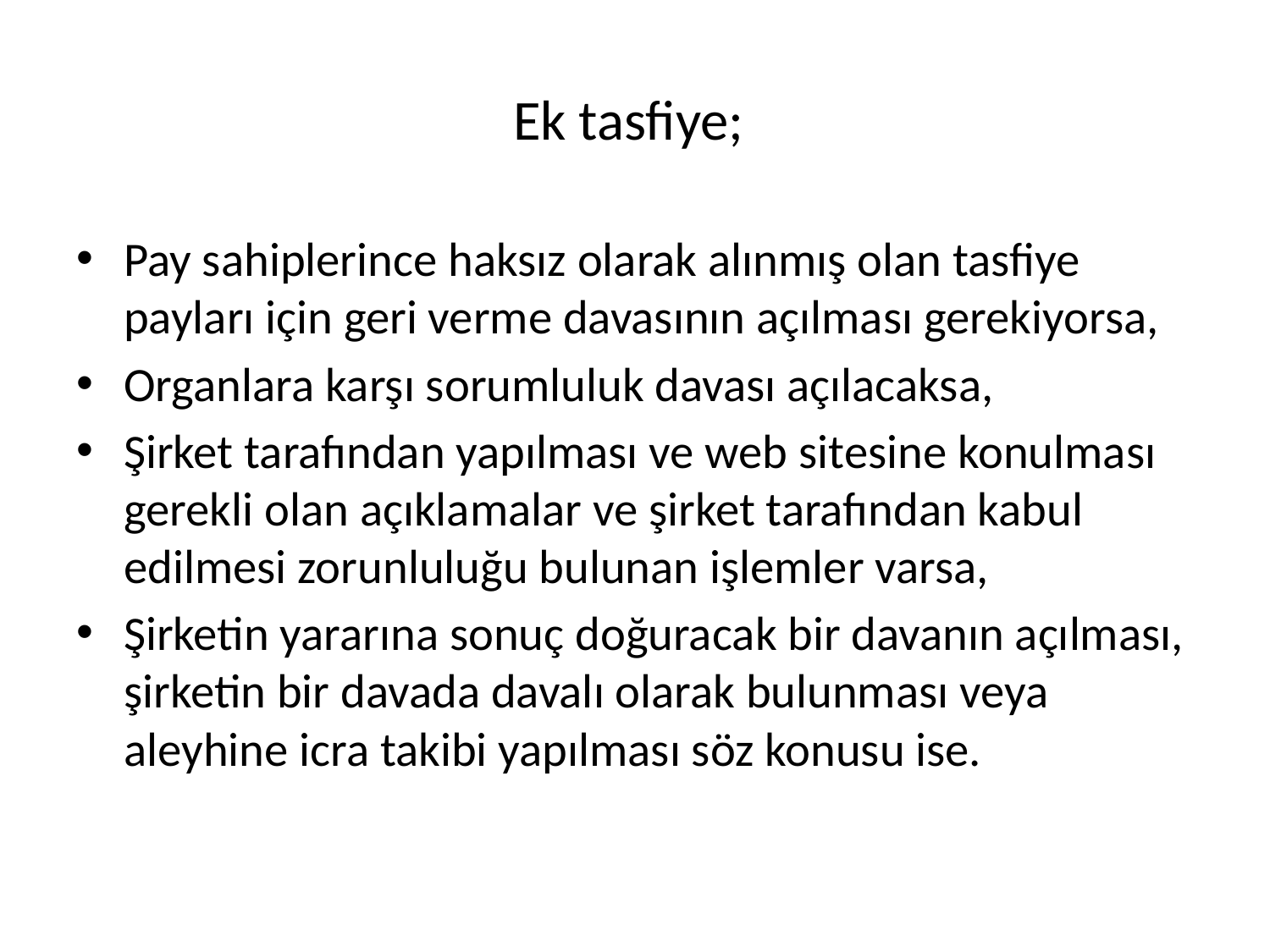

# Ek tasfiye;
Pay sahiplerince haksız olarak alınmış olan tasfiye payları için geri verme davasının açılması gerekiyorsa,
Organlara karşı sorumluluk davası açılacaksa,
Şirket tarafından yapılması ve web sitesine konulması gerekli olan açıklamalar ve şirket tarafından kabul edilmesi zorunluluğu bulunan işlemler varsa,
Şirketin yararına sonuç doğuracak bir davanın açılması, şirketin bir davada davalı olarak bulunması veya aleyhine icra takibi yapılması söz konusu ise.